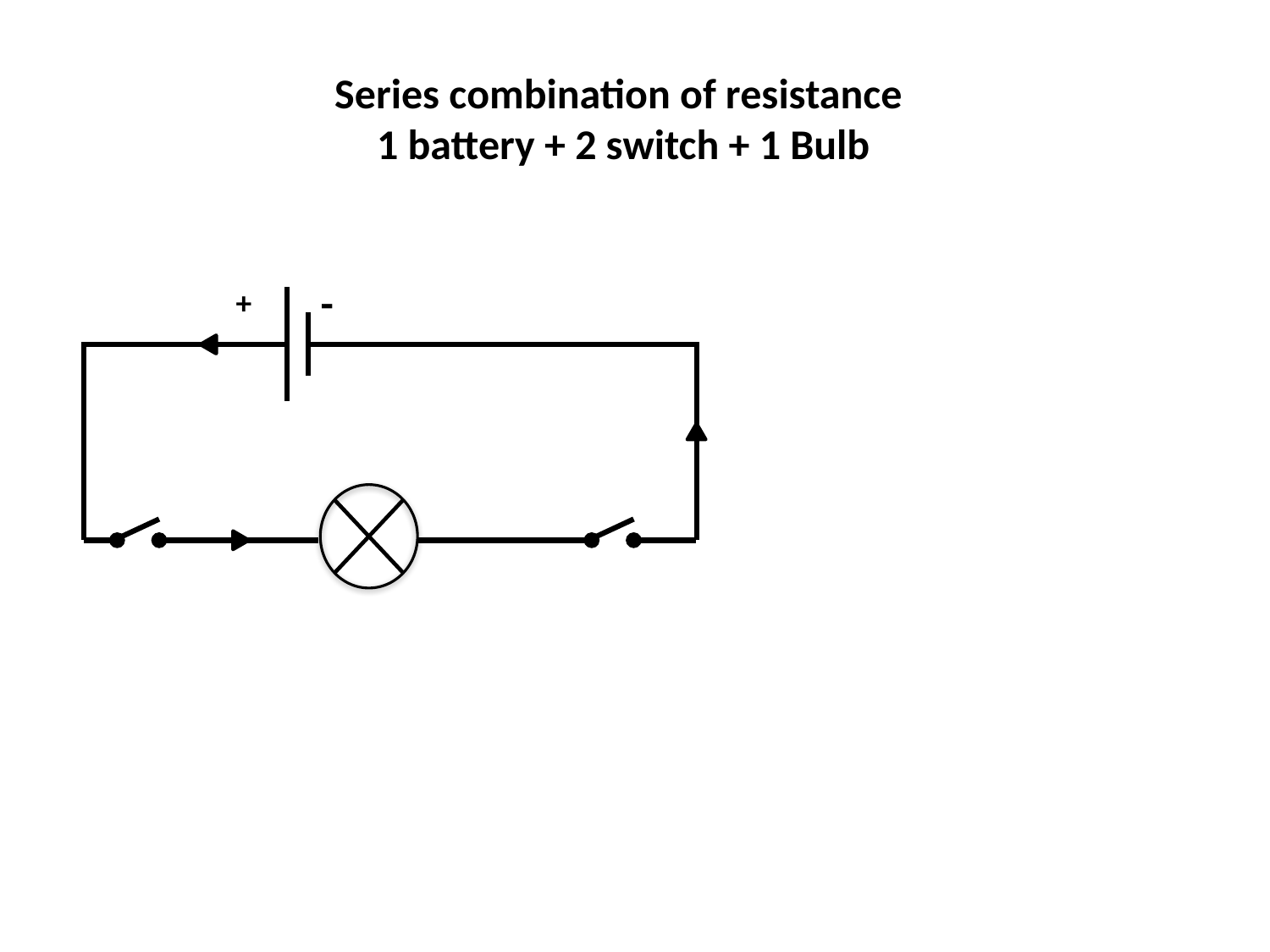

Series combination of resistance
 1 battery + 2 switch + 1 Bulb
-
+